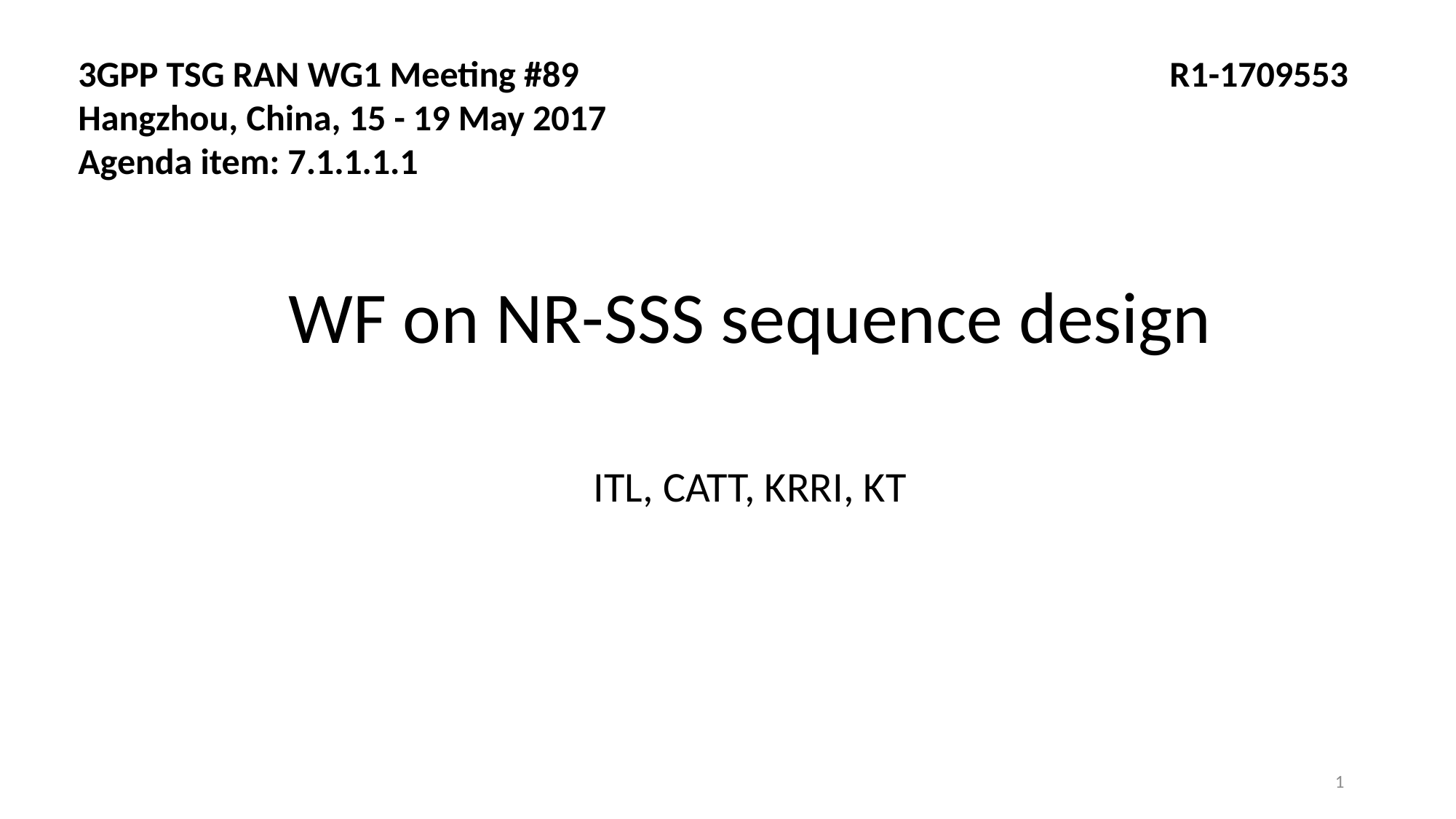

3GPP TSG RAN WG1 Meeting #89                                      			R1-1709553
Hangzhou, China, 15 - 19 May 2017
Agenda item: 7.1.1.1.1
WF on NR-SSS sequence design

ITL, CATT, KRRI, KT
1